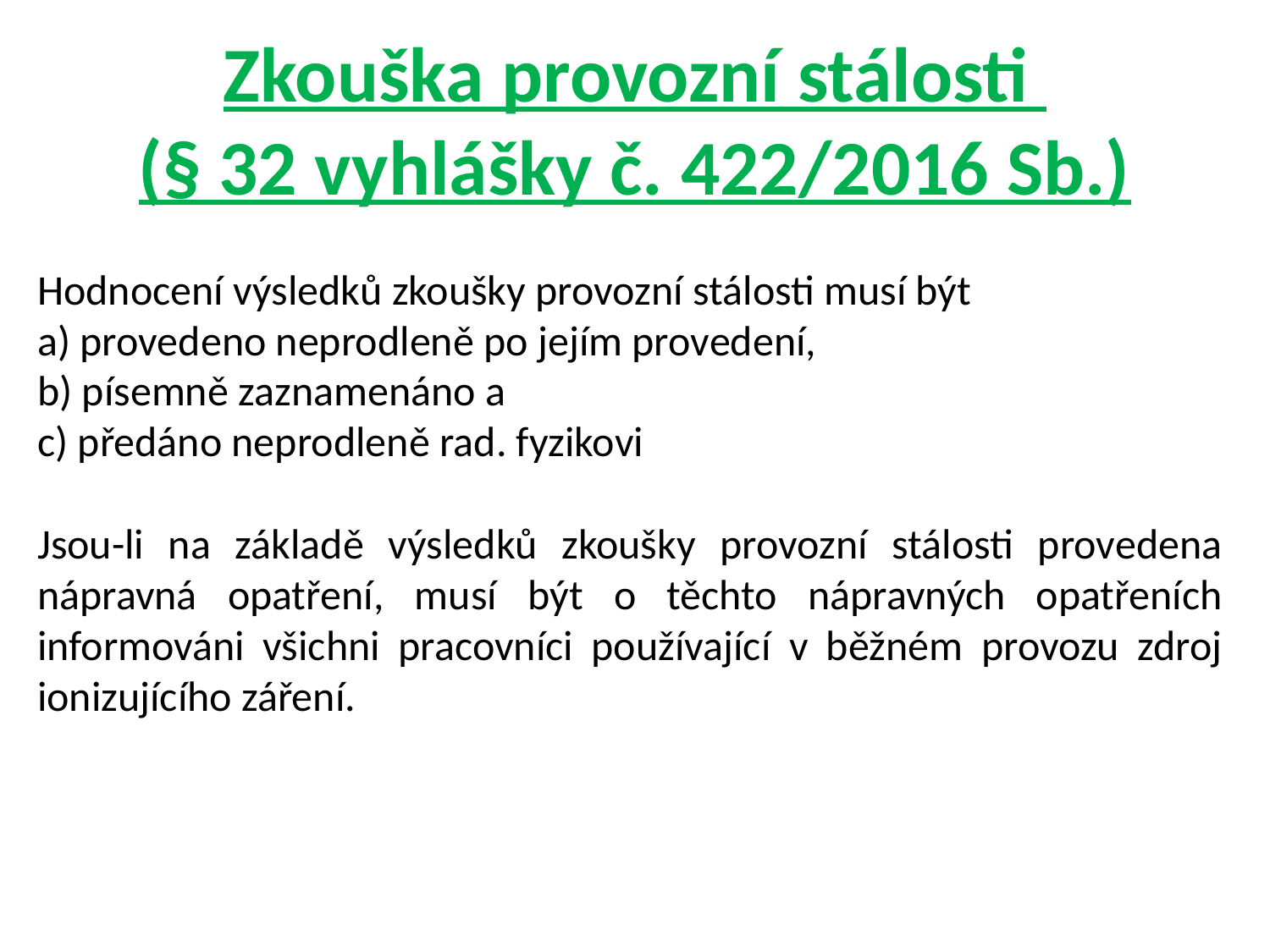

# Zkouška provozní stálosti (§ 32 vyhlášky č. 422/2016 Sb.)

Hodnocení výsledků zkoušky provozní stálosti musí být
a) provedeno neprodleně po jejím provedení,
b) písemně zaznamenáno a
c) předáno neprodleně rad. fyzikovi

Jsou-li na základě výsledků zkoušky provozní stálosti provedena nápravná opatření, musí být o těchto nápravných opatřeních informováni všichni pracovníci používající v běžném provozu zdroj ionizujícího záření.